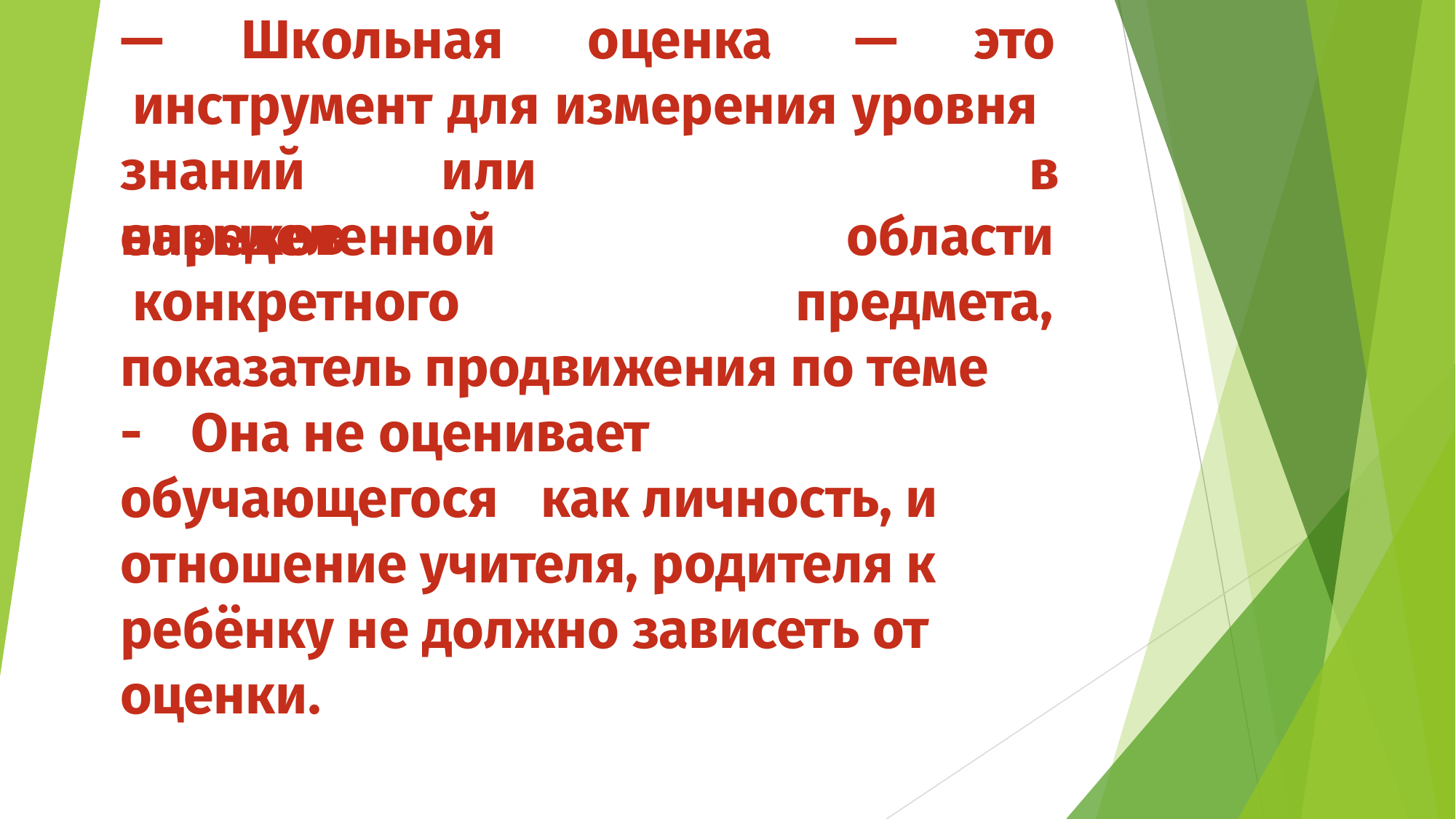

—	Школьная	оценка	—	это  инструмент для измерения уровня
знаний	или	навыков
в
определенной  конкретного
области  предмета,
показатель продвижения по теме
-	Она не оценивает
обучающегося	как личность, и  отношение учителя, родителя к  ребёнку не должно зависеть от  оценки.